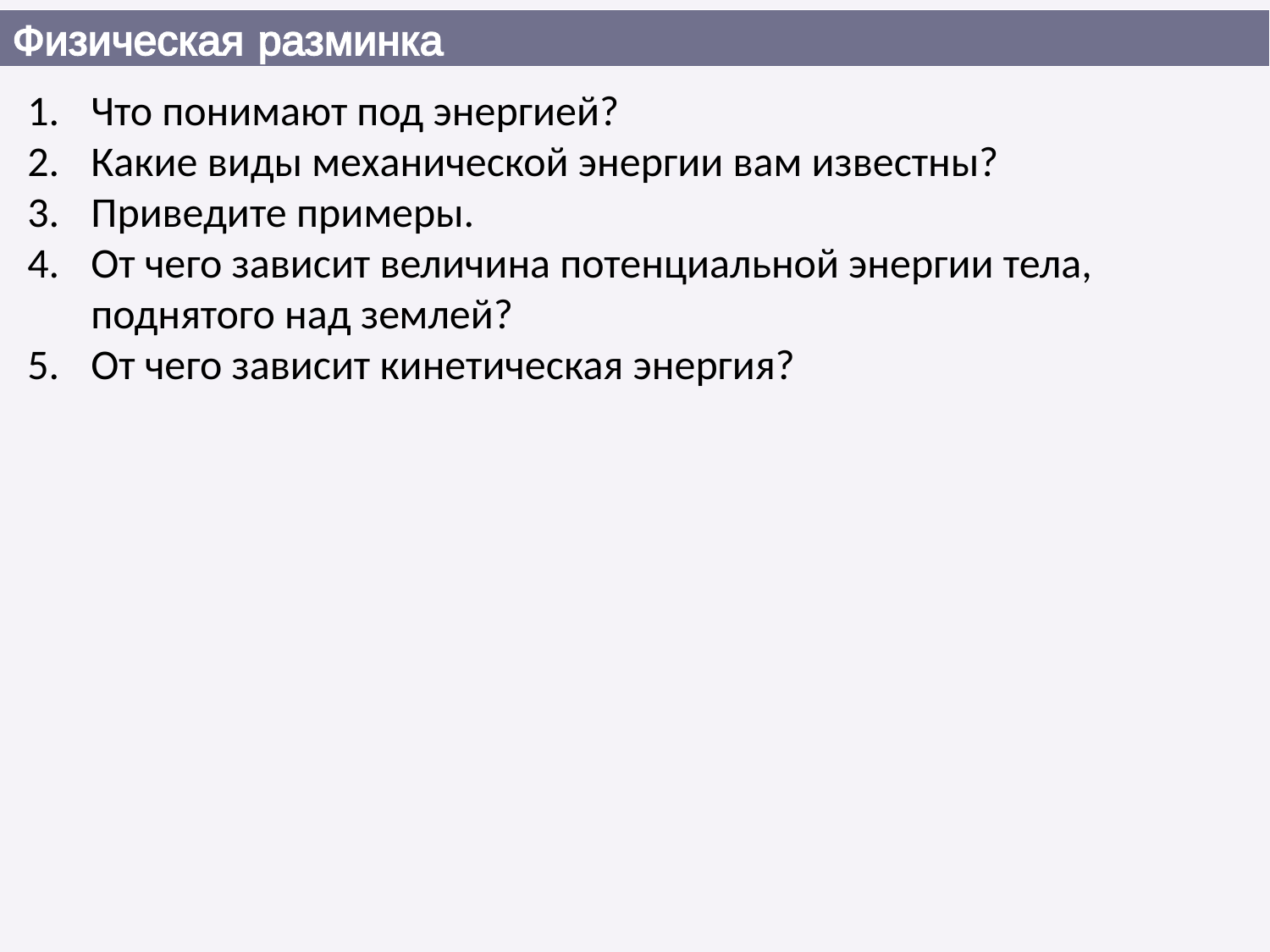

Физическая разминка
Что понимают под энергией?
Какие виды механической энергии вам известны?
Приведите примеры.
От чего зависит величина потенциальной энергии тела, поднятого над землей?
От чего зависит кинетическая энергия?